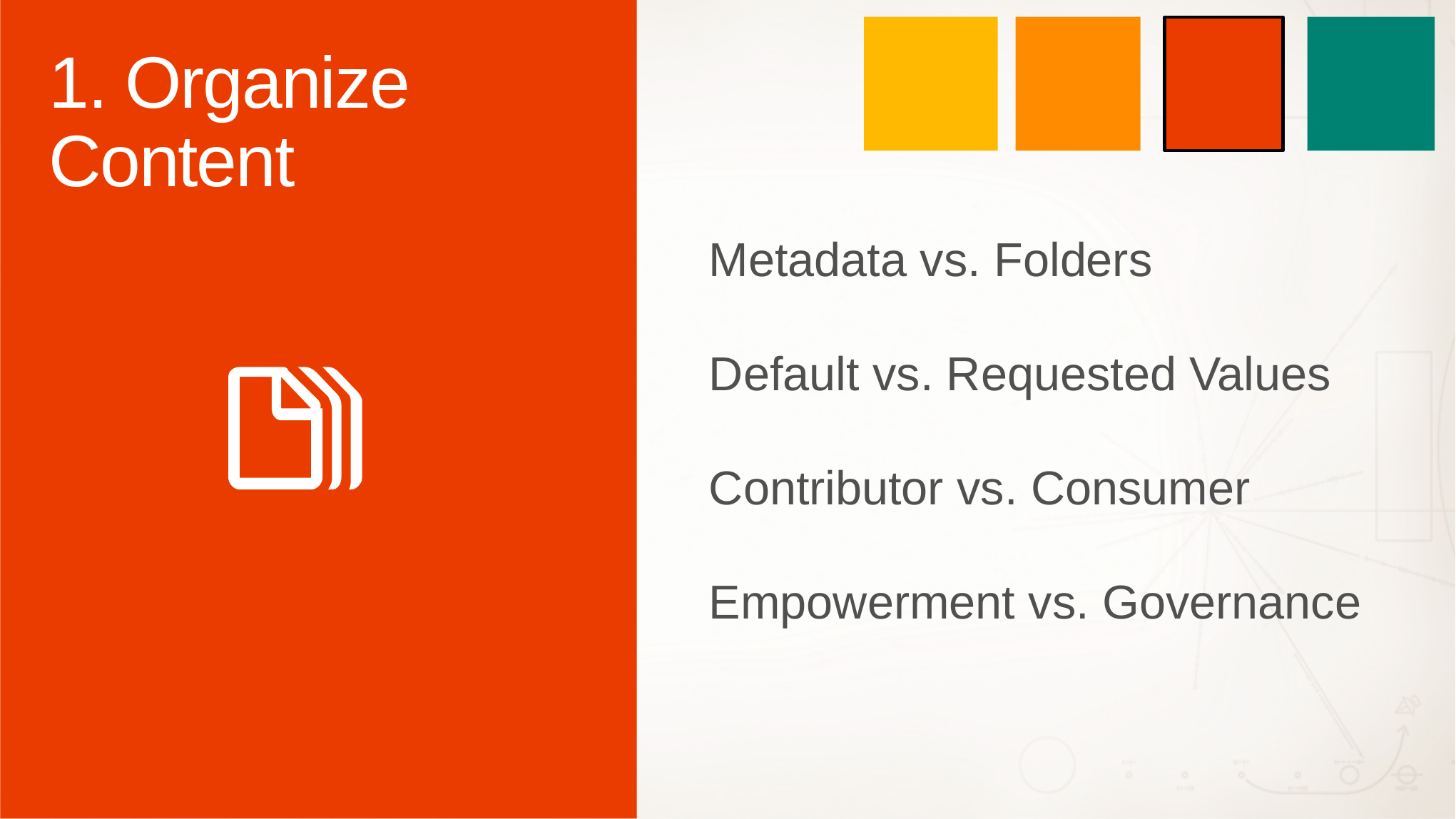

# 1. Organize Content
Metadata vs. Folders

Default vs. Requested Values

Contributor vs. Consumer

Empowerment vs. Governance